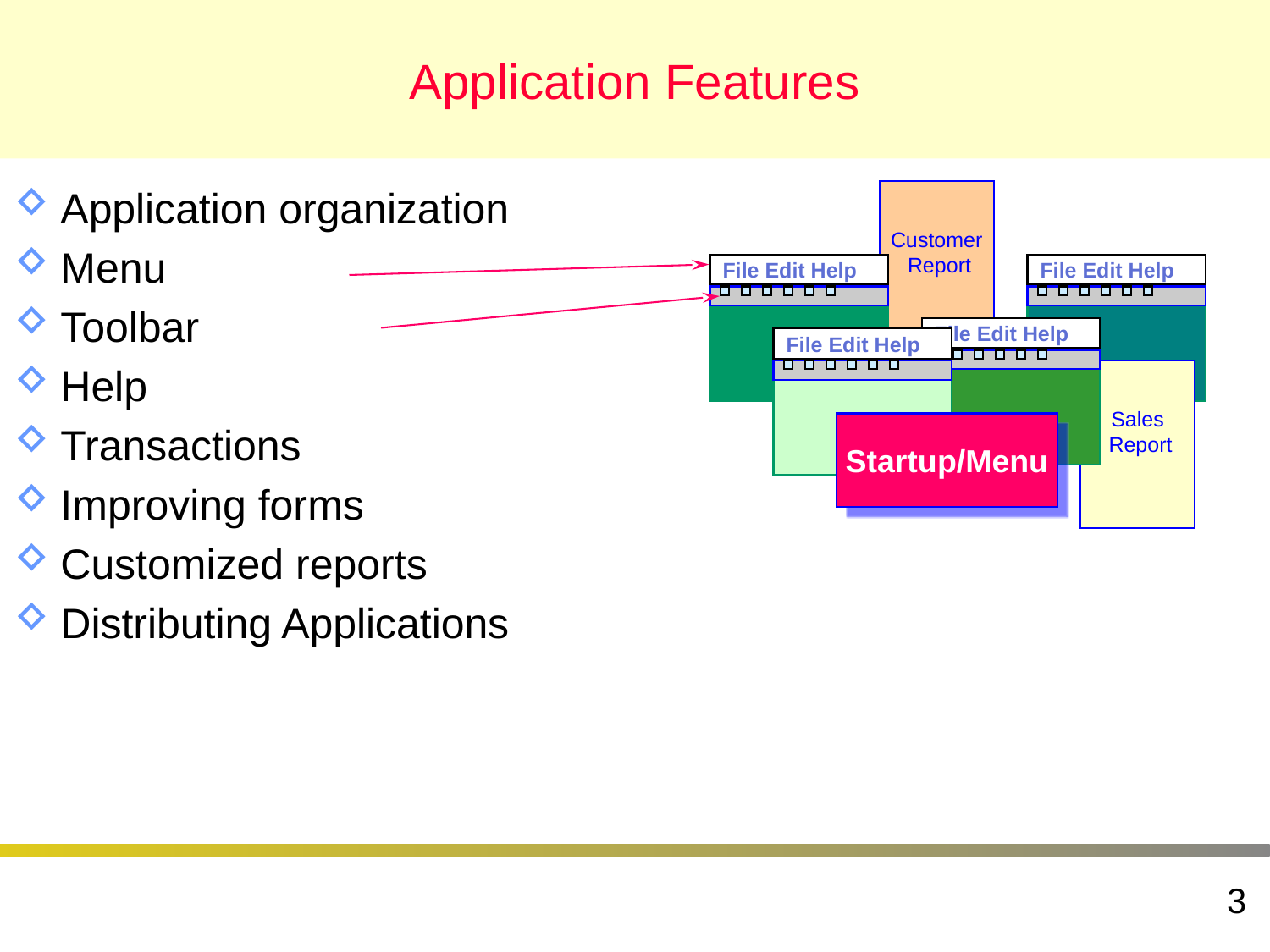

# Application Features
Application organization
Menu
Toolbar
Help
Transactions
Improving forms
Customized reports
Distributing Applications
Customer
 Report

File Edit Help

File Edit Help

File Edit Help

File Edit Help

Sales
 Report

Startup/Menu
3